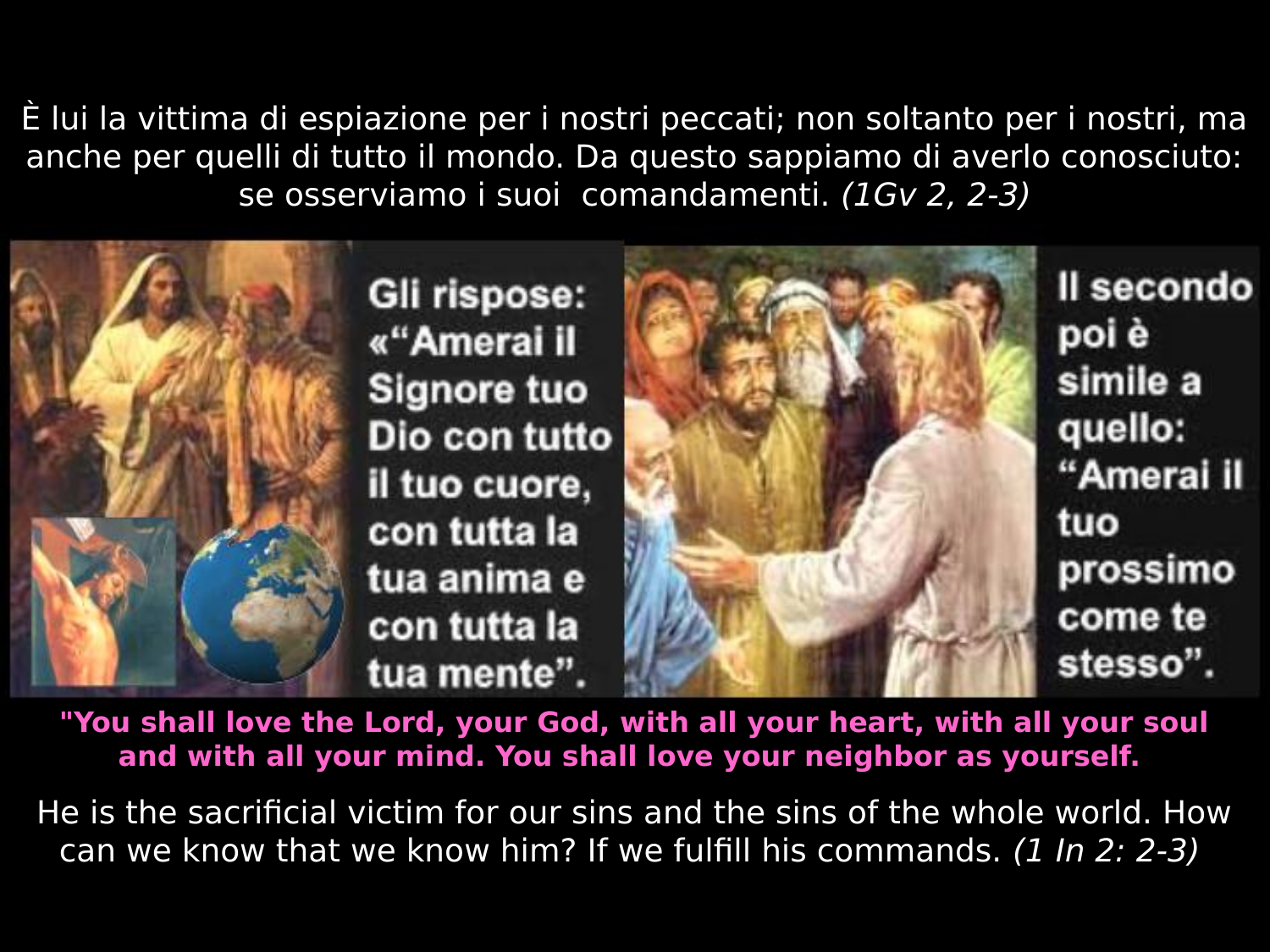

# È lui la vittima di espiazione per i nostri peccati; non soltanto per i nostri, ma anche per quelli di tutto il mondo. Da questo sappiamo di averlo conosciuto: se osserviamo i suoi  comandamenti. (1Gv 2, 2-3)
"You shall love the Lord, your God, with all your heart, with all your soul and with all your mind. You shall love your neighbor as yourself.
He is the sacrificial victim for our sins and the sins of the whole world. How can we know that we know him? If we fulfill his commands. (1 In 2: 2-3)